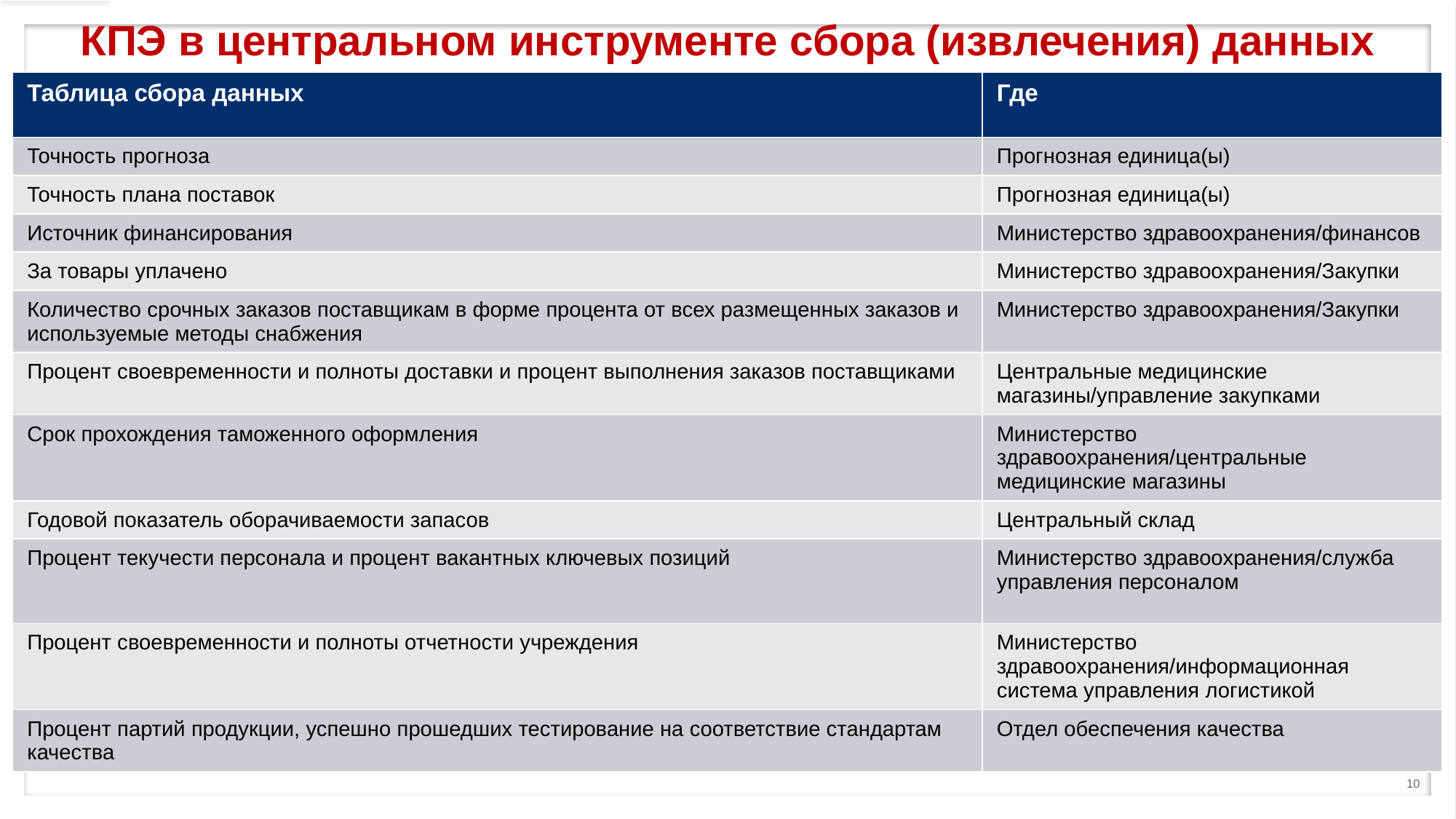

# КПЭ в центральном инструменте сбора (извлечения) данных
| Таблица сбора данных | Где |
| --- | --- |
| Точность прогноза | Прогнозная единица(ы) |
| Точность плана поставок | Прогнозная единица(ы) |
| Источник финансирования | Министерство здравоохранения/финансов |
| За товары уплачено | Министерство здравоохранения/Закупки |
| Количество срочных заказов поставщикам в форме процента от всех размещенных заказов и используемые методы снабжения | Министерство здравоохранения/Закупки |
| Процент своевременности и полноты доставки и процент выполнения заказов поставщиками | Центральные медицинские магазины/управление закупками |
| Срок прохождения таможенного оформления | Министерство здравоохранения/центральные медицинские магазины |
| Годовой показатель оборачиваемости запасов | Центральный склад |
| Процент текучести персонала и процент вакантных ключевых позиций | Министерство здравоохранения/служба управления персоналом |
| Процент своевременности и полноты отчетности учреждения | Министерство здравоохранения/информационная система управления логистикой |
| Процент партий продукции, успешно прошедших тестирование на соответствие стандартам качества | Отдел обеспечения качества |

10